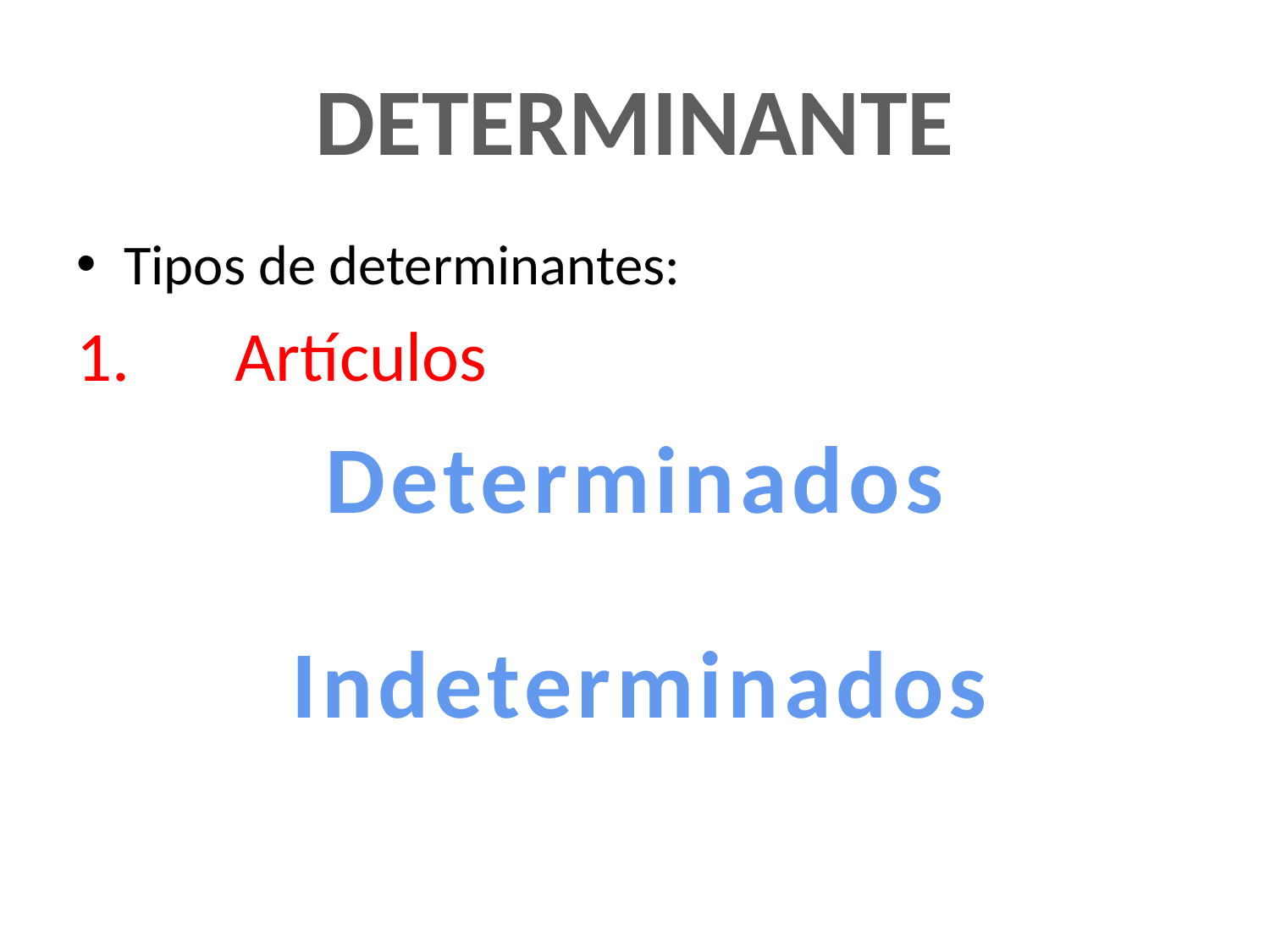

# DETERMINANTE
Tipos de determinantes:
Artículos

Determinados
Indeterminados